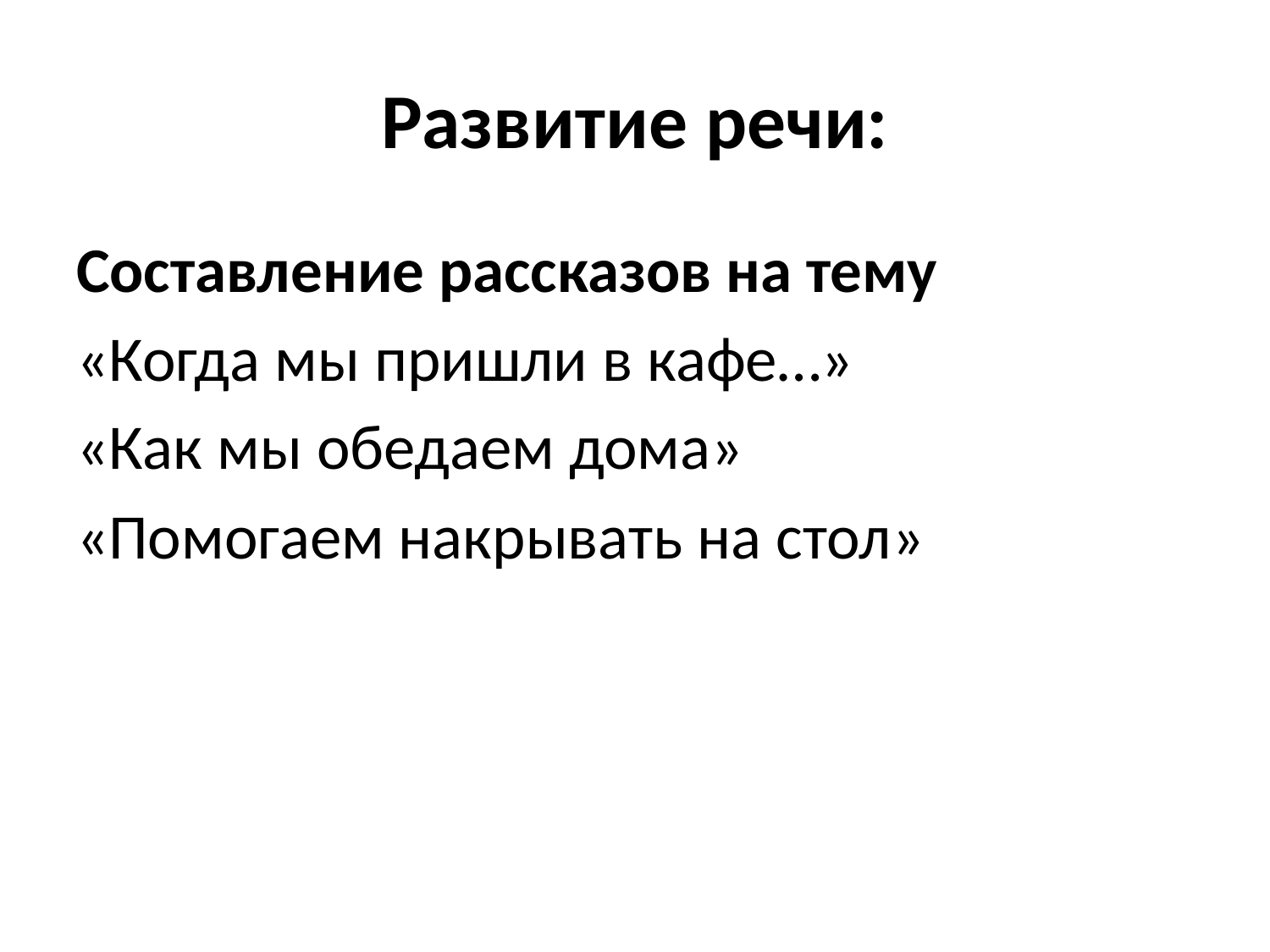

# Развитие речи:
Составление рассказов на тему
«Когда мы пришли в кафе…»
«Как мы обедаем дома»
«Помогаем накрывать на стол»